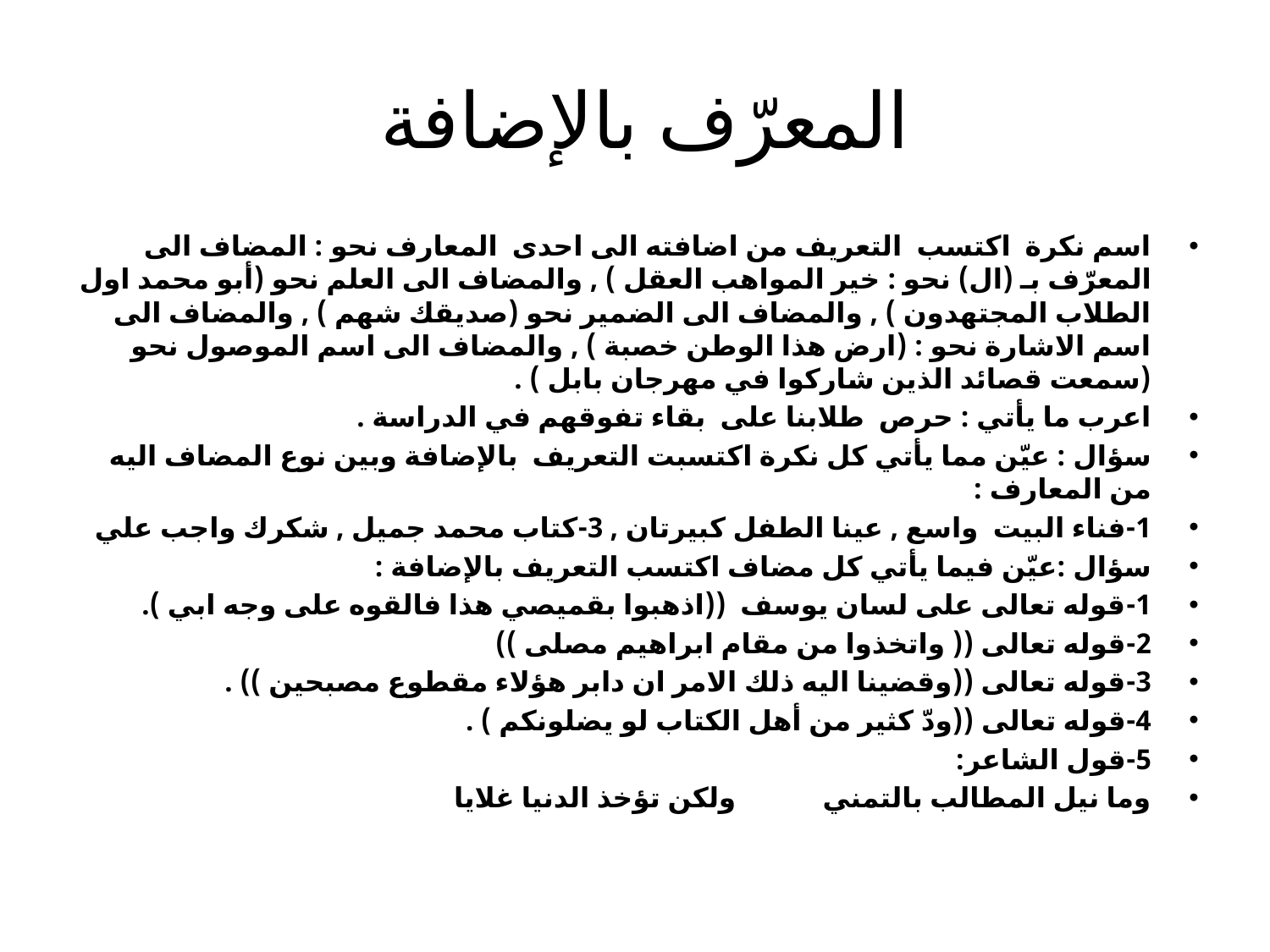

# المعرّف بالإضافة
اسم نكرة  اكتسب  التعريف من اضافته الى احدى  المعارف نحو : المضاف الى المعرّف بـ (ال) نحو : خير المواهب العقل ) , والمضاف الى العلم نحو (أبو محمد اول الطلاب المجتهدون ) , والمضاف الى الضمير نحو (صديقك شهم ) , والمضاف الى اسم الاشارة نحو : (ارض هذا الوطن خصبة ) , والمضاف الى اسم الموصول نحو (سمعت قصائد الذين شاركوا في مهرجان بابل ) .
اعرب ما يأتي : حرص  طلابنا على  بقاء تفوقهم في الدراسة .
سؤال : عيّن مما يأتي كل نكرة اكتسبت التعريف  بالإضافة وبين نوع المضاف اليه من المعارف :
1-فناء البيت  واسع , عينا الطفل كبيرتان , 3-كتاب محمد جميل , شكرك واجب علي
سؤال :عيّن فيما يأتي كل مضاف اكتسب التعريف بالإضافة :
1-قوله تعالى على لسان يوسف  ((اذهبوا بقميصي هذا فالقوه على وجه ابي ).
2-قوله تعالى (( واتخذوا من مقام ابراهيم مصلى ))
3-قوله تعالى ((وقضينا اليه ذلك الامر ان دابر هؤلاء مقطوع مصبحين )) .
4-قوله تعالى ((ودّ كثير من أهل الكتاب لو يضلونكم ) .
5-قول الشاعر:
وما نيل المطالب بالتمني            ولكن تؤخذ الدنيا غلايا